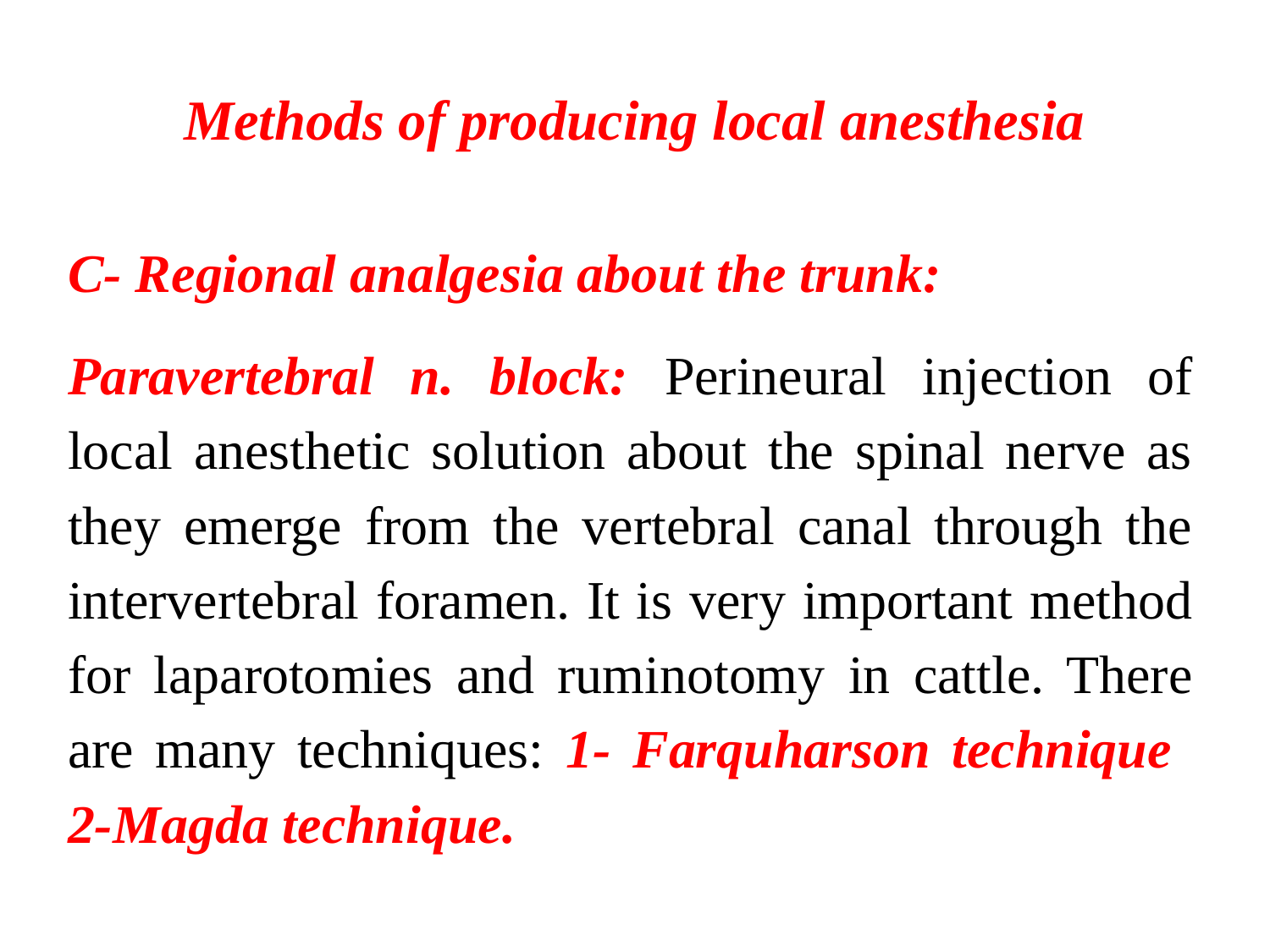

# Methods of producing local anesthesia
C- Regional analgesia about the trunk:
Paravertebral n. block: Perineural injection of local anesthetic solution about the spinal nerve as they emerge from the vertebral canal through the intervertebral foramen. It is very important method for laparotomies and ruminotomy in cattle. There are many techniques: 1- Farquharson technique  2-Magda technique.